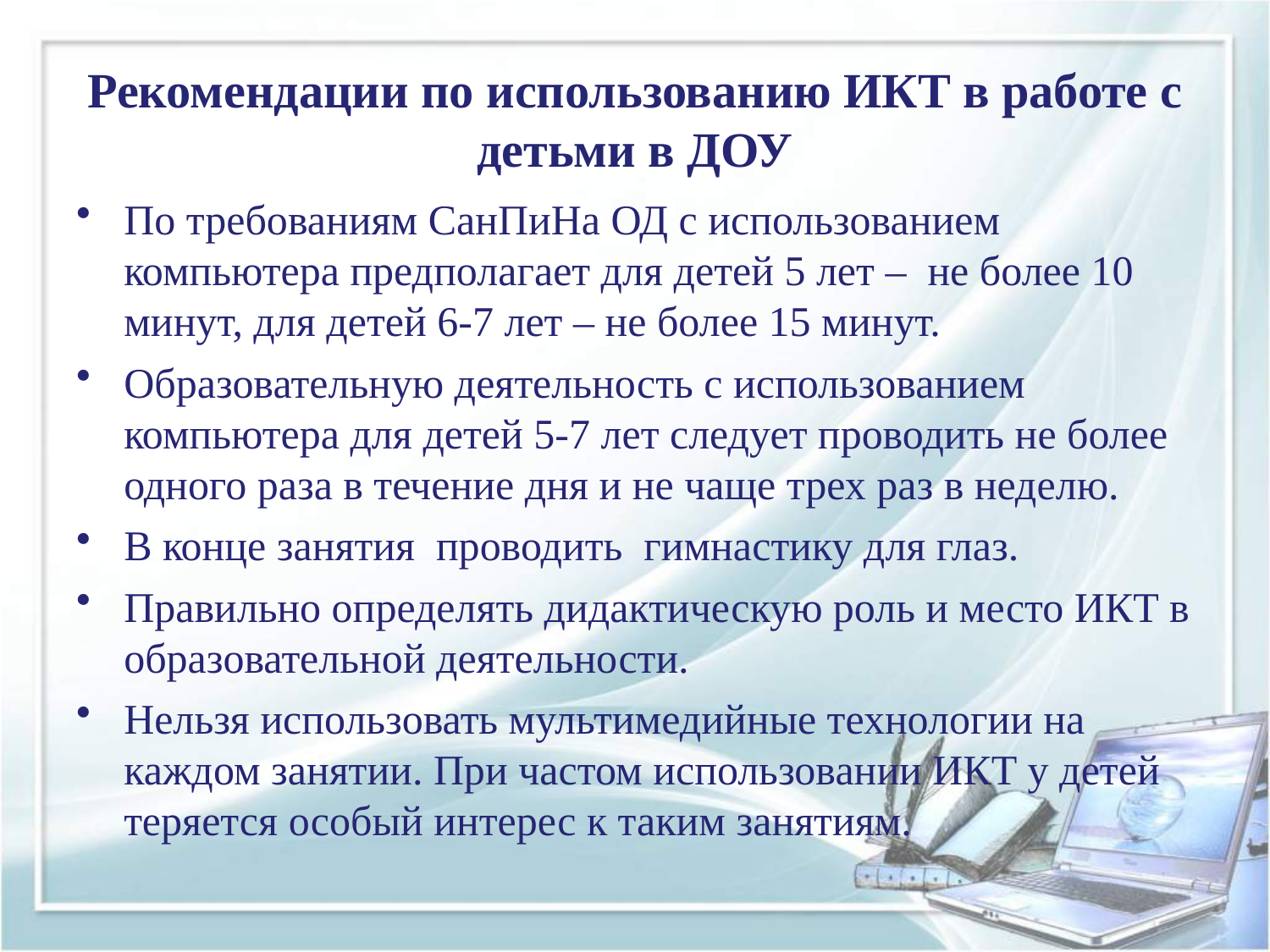

# Рекомендации по использованию ИКТ в работе с детьми в ДОУ
По требованиям СанПиНа ОД с использованием компьютера предполагает для детей 5 лет –  не более 10 минут, для детей 6-7 лет – не более 15 минут.
Образовательную деятельность с использованием компьютера для детей 5-7 лет следует проводить не более одного раза в течение дня и не чаще трех раз в неделю.
В конце занятия  проводить  гимнастику для глаз.
Правильно определять дидактическую роль и место ИКТ в образовательной деятельности.
Нельзя использовать мультимедийные технологии на каждом занятии. При частом использовании ИКТ у детей теряется особый интерес к таким занятиям.